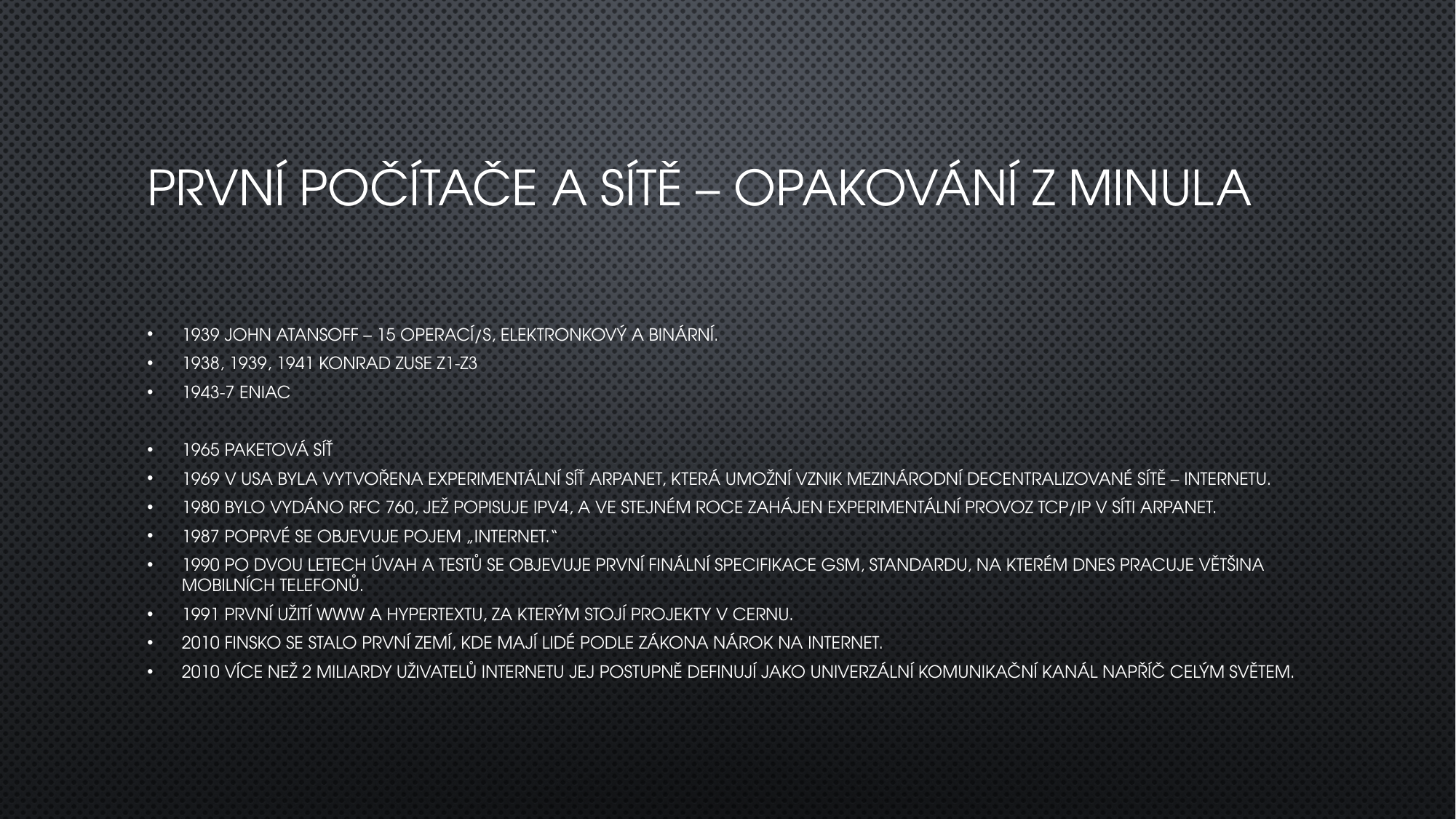

# První počítače a sítě – opakování z minula
1939 John Atansoff – 15 operací/s, elektronkový a binární.
1938, 1939, 1941 Konrad Zuse Z1-Z3
1943-7 ENIAC

1965 paketová síť
1969 V USA byla vytvořena experimentální síť ARPANET, která umožní vznik mezinárodní decentralizované sítě – internetu.
1980 Bylo vydáno RFC 760, jež popisuje IPv4, a ve stejném roce zahájen experimentální provoz TCP/IP v síti ARPANET.
1987 Poprvé se objevuje pojem „internet.“
1990 Po dvou letech úvah a testů se objevuje první finální specifikace GSM, standardu, na kterém dnes pracuje většina mobilních telefonů.
1991 První užití WWW a hypertextu, za kterým stojí projekty v CERNu.
2010 Finsko se stalo první zemí, kde mají lidé podle zákona nárok na internet.
2010 Více než 2 miliardy uživatelů internetu jej postupně definují jako univerzální komunikační kanál napříč celým světem.